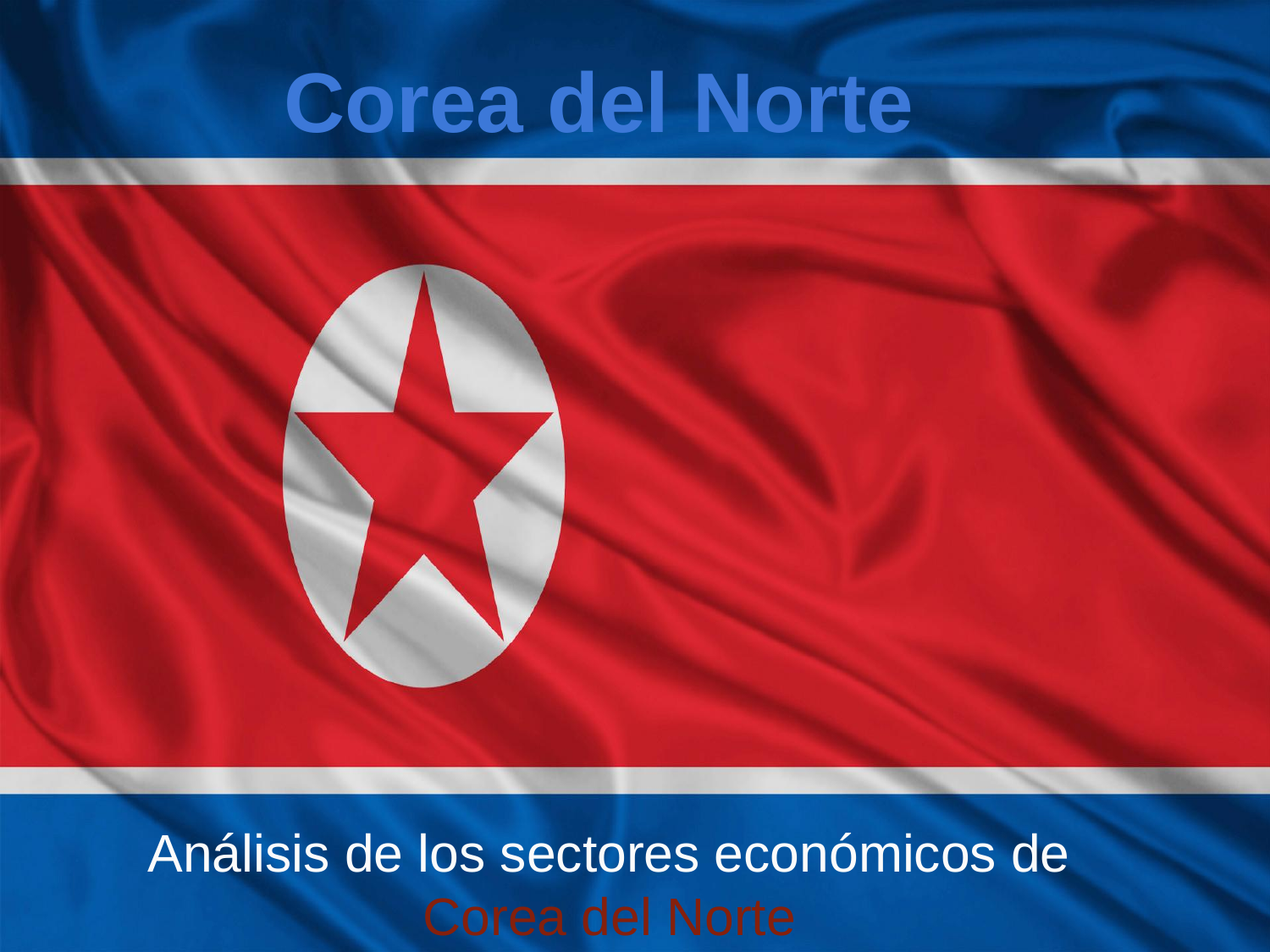

# Corea del Norte
Análisis de los sectores económicos de Corea del Norte